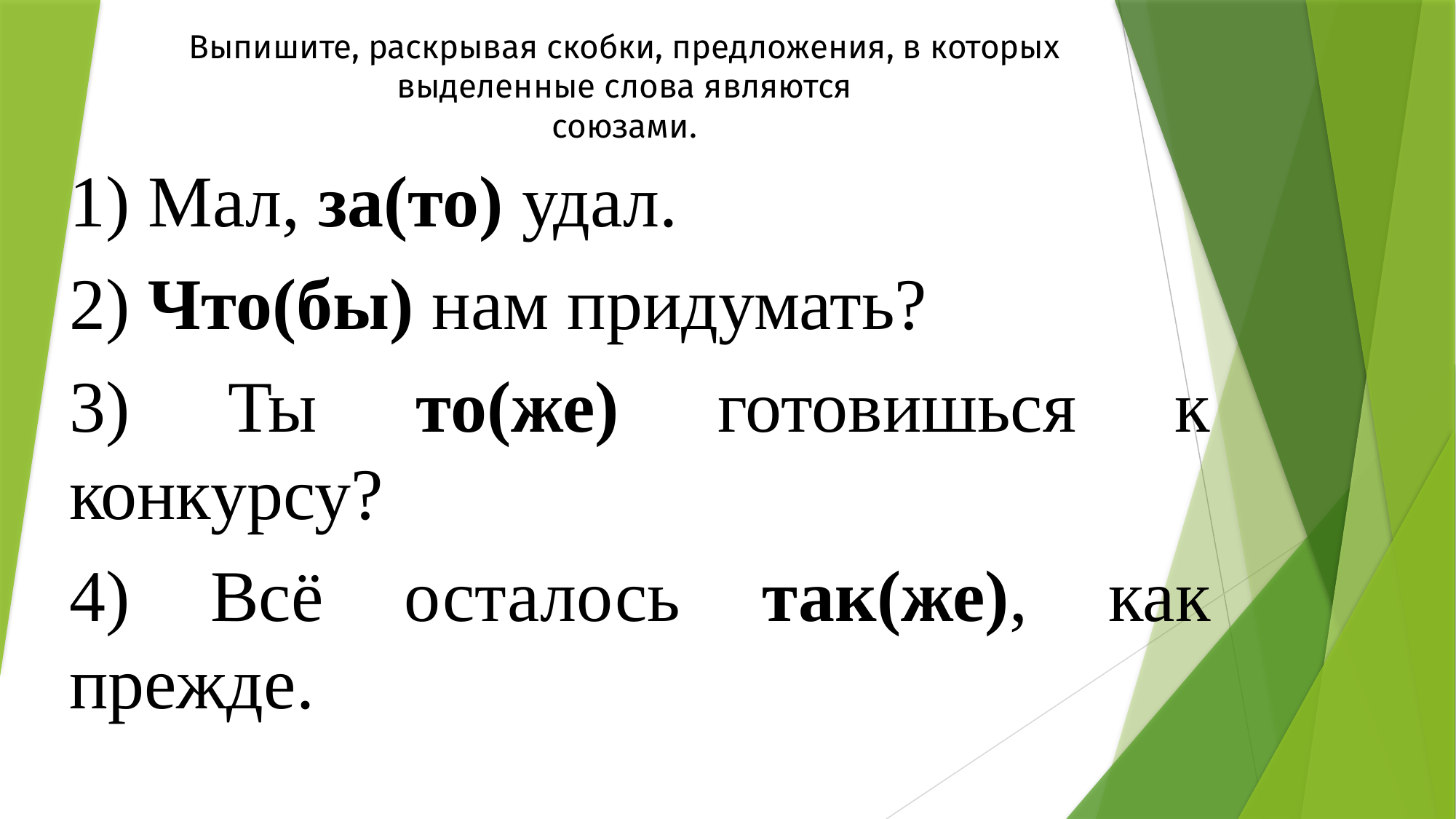

# Выпишите, раскрывая скобки, предложения, в которых выделенные слова являются союзами.
1) Мал, за(то) удал.
2) Что(бы) нам придумать?
3) Ты то(же) готовишься к конкурсу?
4) Всё осталось так(же), как прежде.